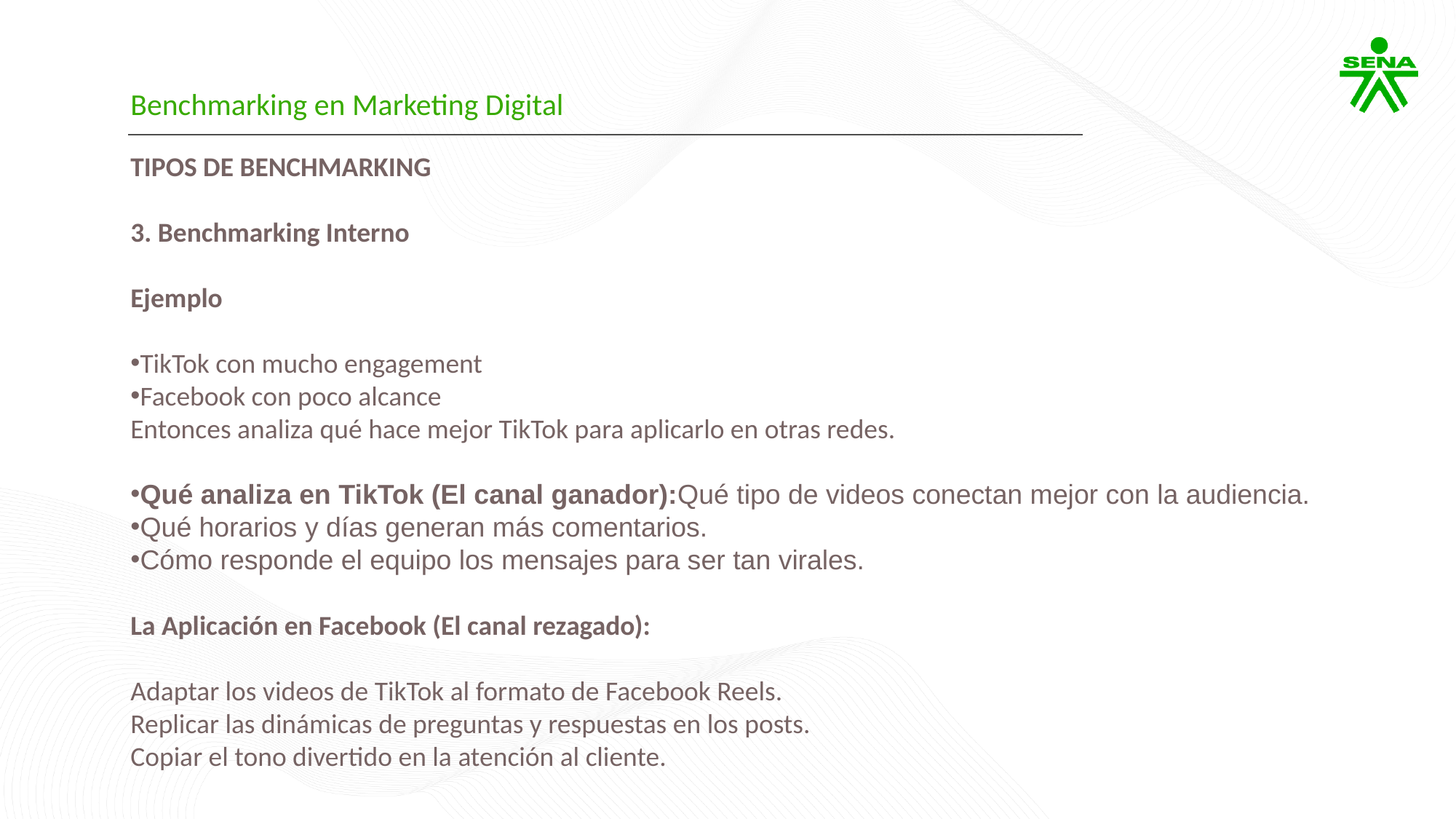

Benchmarking en Marketing Digital
TIPOS DE BENCHMARKING

3. Benchmarking Interno

Ejemplo

TikTok con mucho engagement
Facebook con poco alcance
Entonces analiza qué hace mejor TikTok para aplicarlo en otras redes.

Qué analiza en TikTok (El canal ganador):Qué tipo de videos conectan mejor con la audiencia.
Qué horarios y días generan más comentarios.
Cómo responde el equipo los mensajes para ser tan virales.

La Aplicación en Facebook (El canal rezagado):

Adaptar los videos de TikTok al formato de Facebook Reels.
Replicar las dinámicas de preguntas y respuestas en los posts.
Copiar el tono divertido en la atención al cliente.